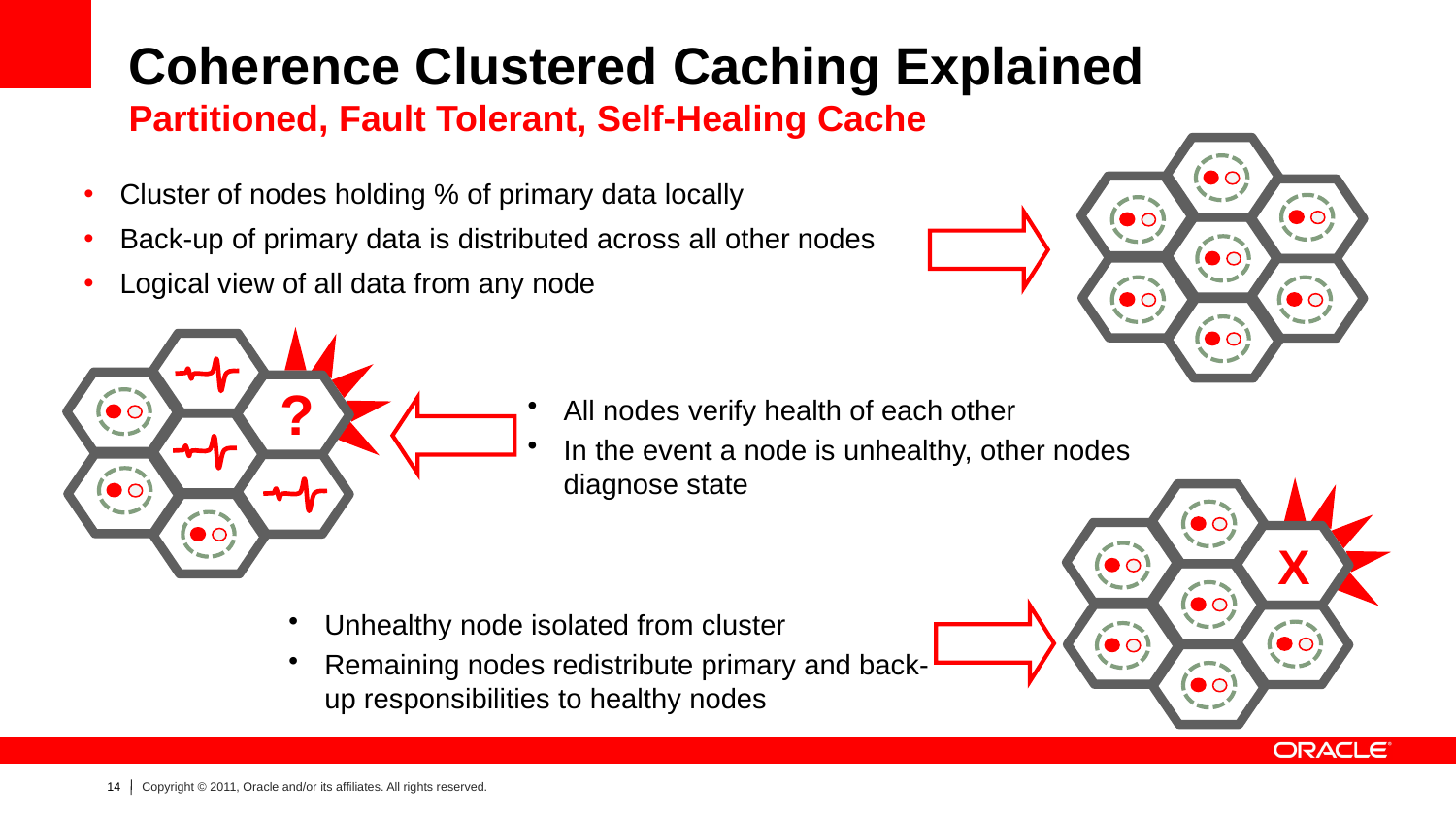

# Coherence Clustered Caching Explained Partitioned, Fault Tolerant, Self-Healing Cache

Cluster of nodes holding % of primary data locally
Back-up of primary data is distributed across all other nodes
Logical view of all data from any node

?

All nodes verify health of each other
In the event a node is unhealthy, other nodes diagnose state

X

Unhealthy node isolated from cluster
Remaining nodes redistribute primary and back-up responsibilities to healthy nodes